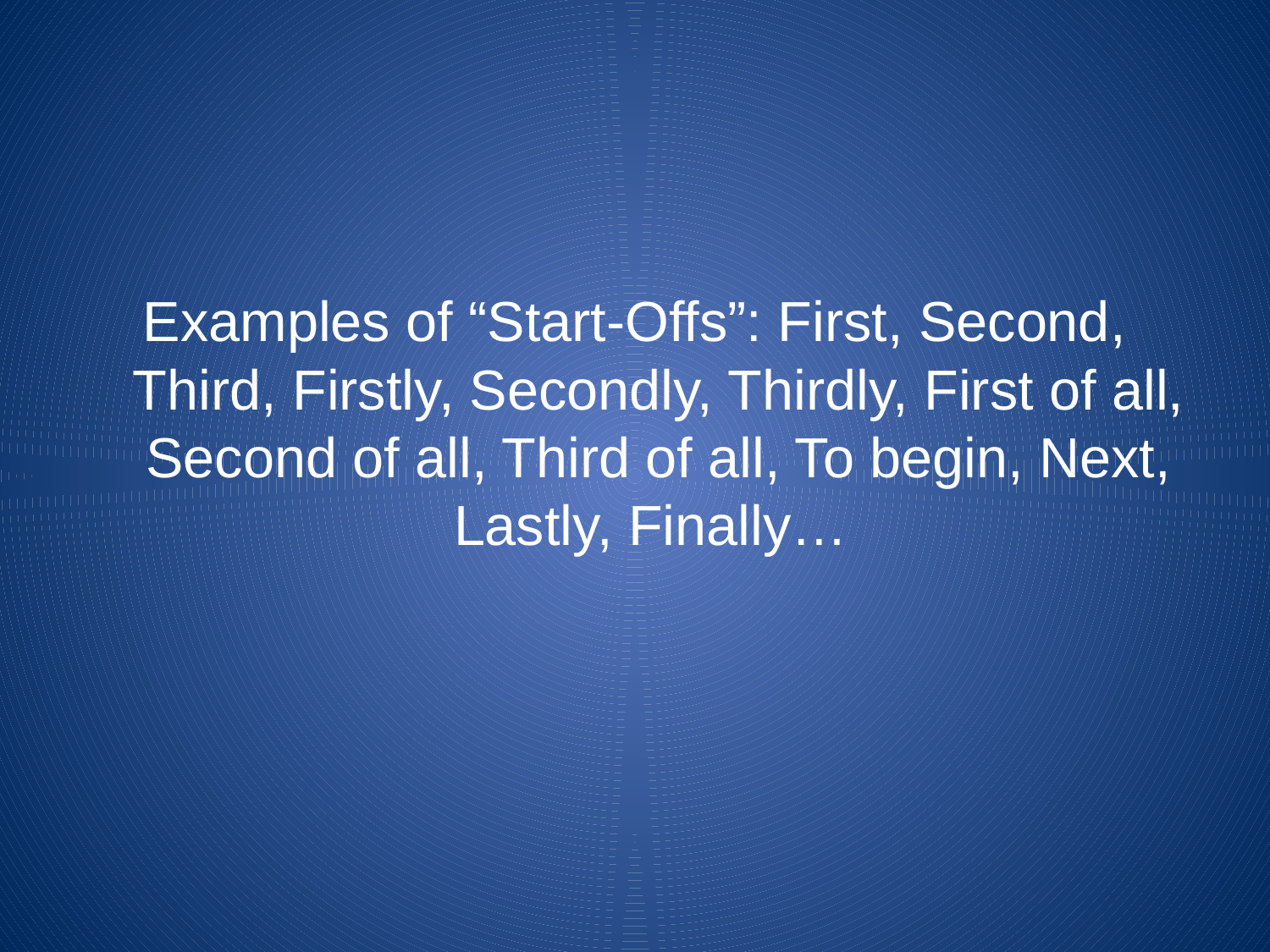

#

Examples of “Start-Offs”: First, Second, Third, Firstly, Secondly, Thirdly, First of all, Second of all, Third of all, To begin, Next, Lastly, Finally…